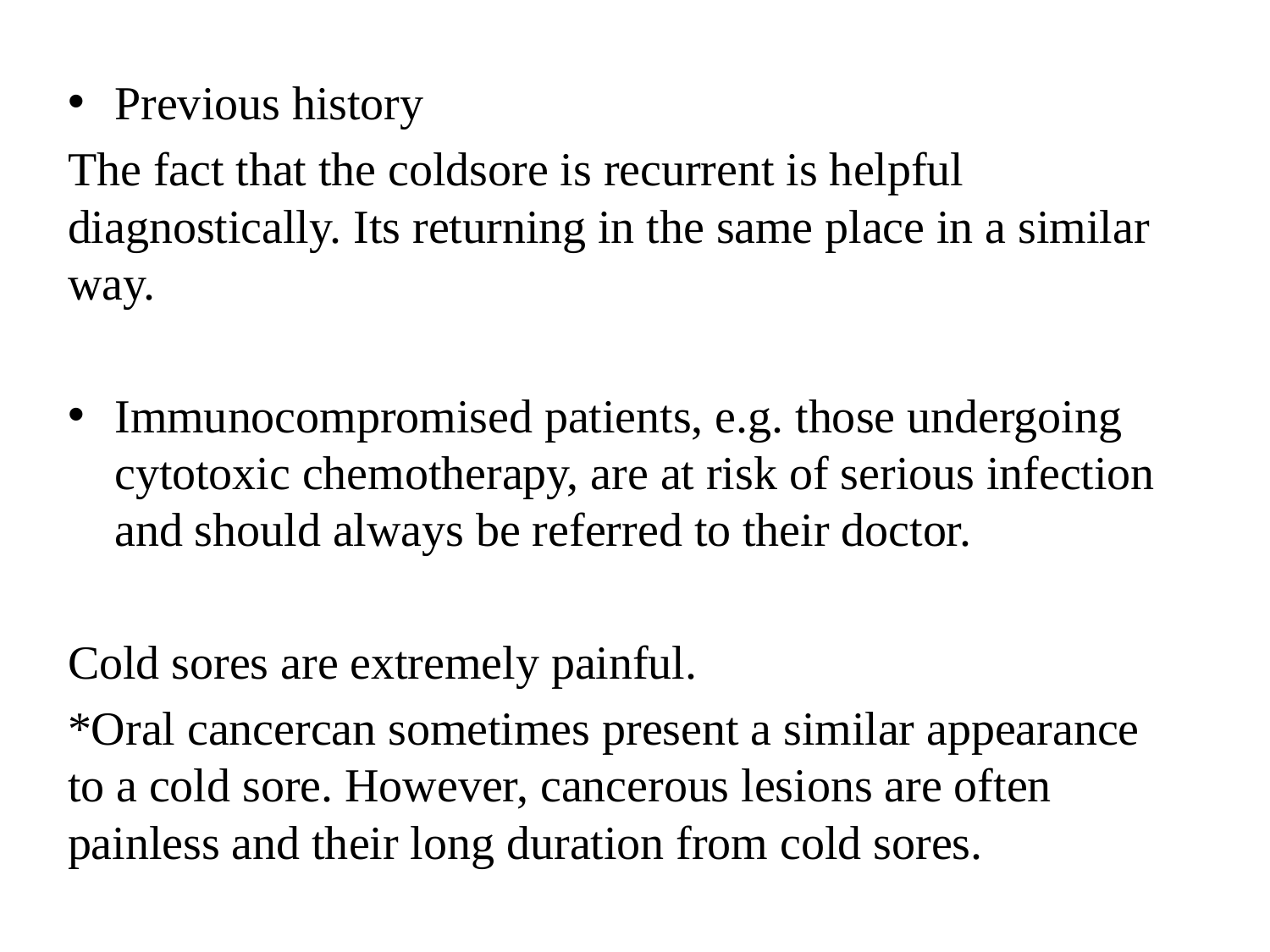

Previous history
The fact that the coldsore is recurrent is helpful diagnostically. Its returning in the same place in a similar way.

Immunocompromised patients, e.g. those undergoing cytotoxic chemotherapy, are at risk of serious infection and should always be referred to their doctor.

Cold sores are extremely painful.
*Oral cancercan sometimes present a similar appearance to a cold sore. However, cancerous lesions are often painless and their long duration from cold sores.